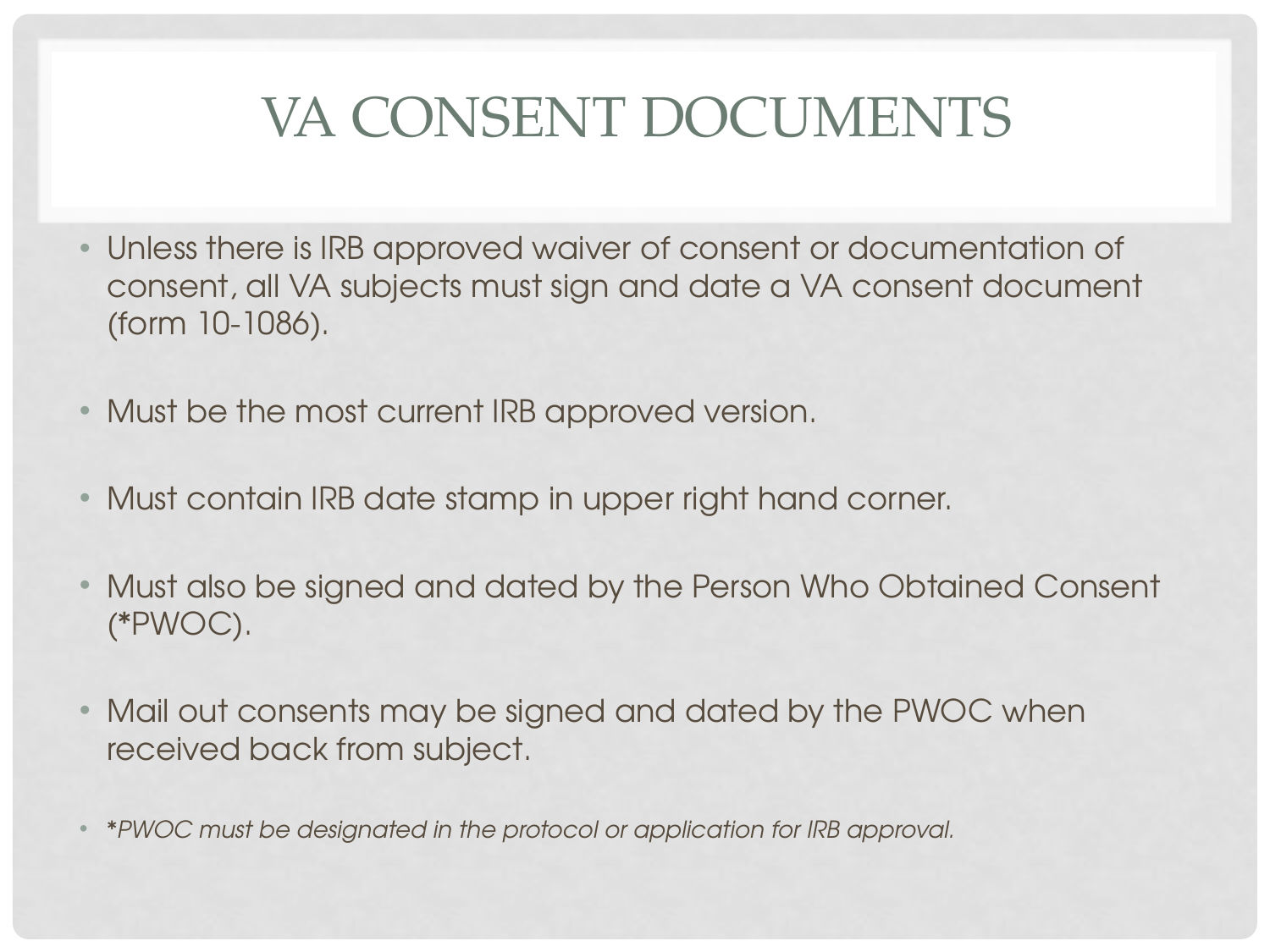

# VA Consent Documents
Unless there is IRB approved waiver of consent or documentation of consent, all VA subjects must sign and date a VA consent document (form 10-1086).

Must be the most current IRB approved version.

Must contain IRB date stamp in upper right hand corner.

Must also be signed and dated by the Person Who Obtained Consent (*PWOC).

Mail out consents may be signed and dated by the PWOC when received back from subject.

*PWOC must be designated in the protocol or application for IRB approval.